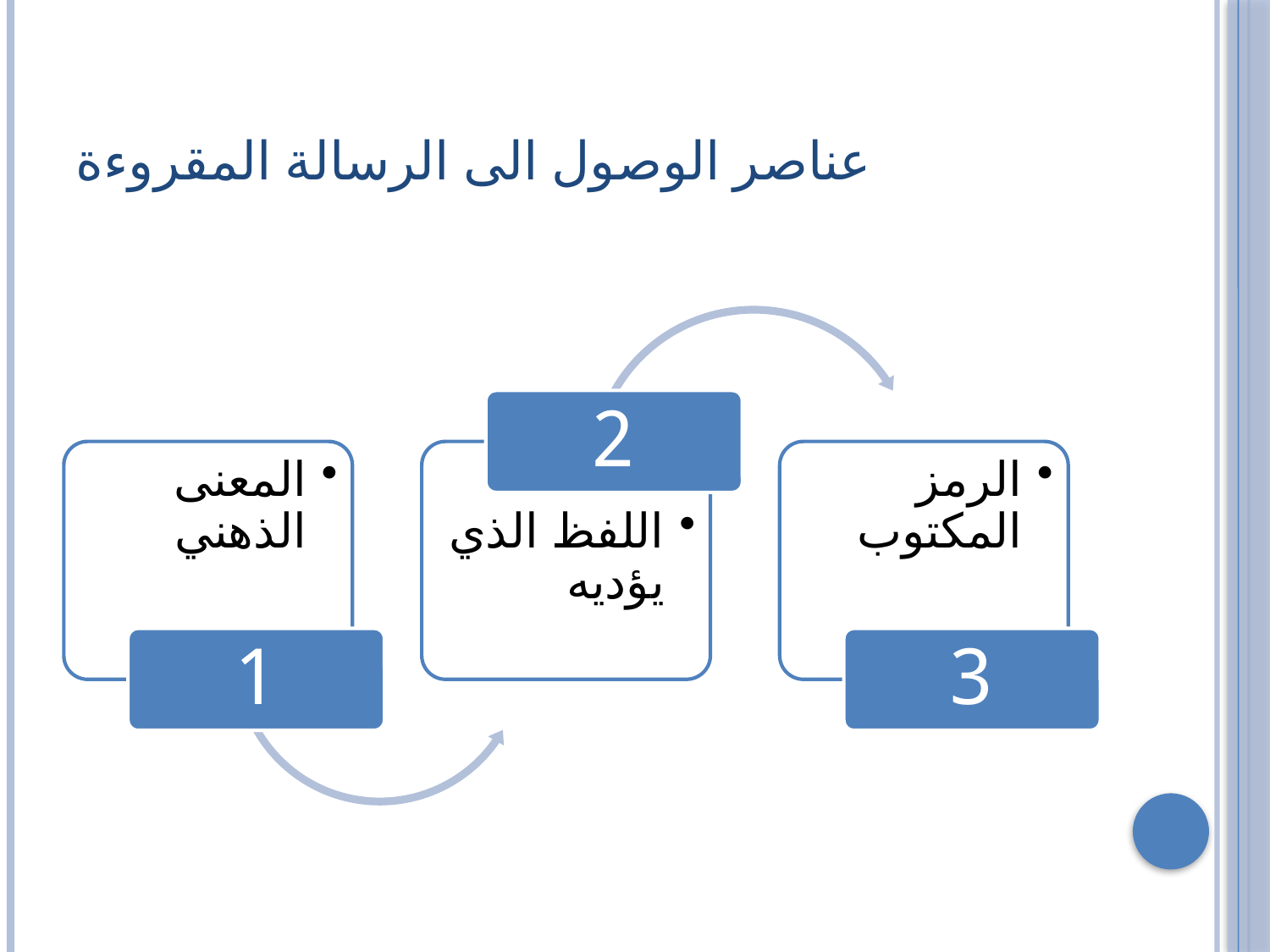

# عناصر الوصول الى الرسالة المقروءة
المعنى الذهني

1
اللفظ الذي يؤديه

2
الرمز المكتوب

3